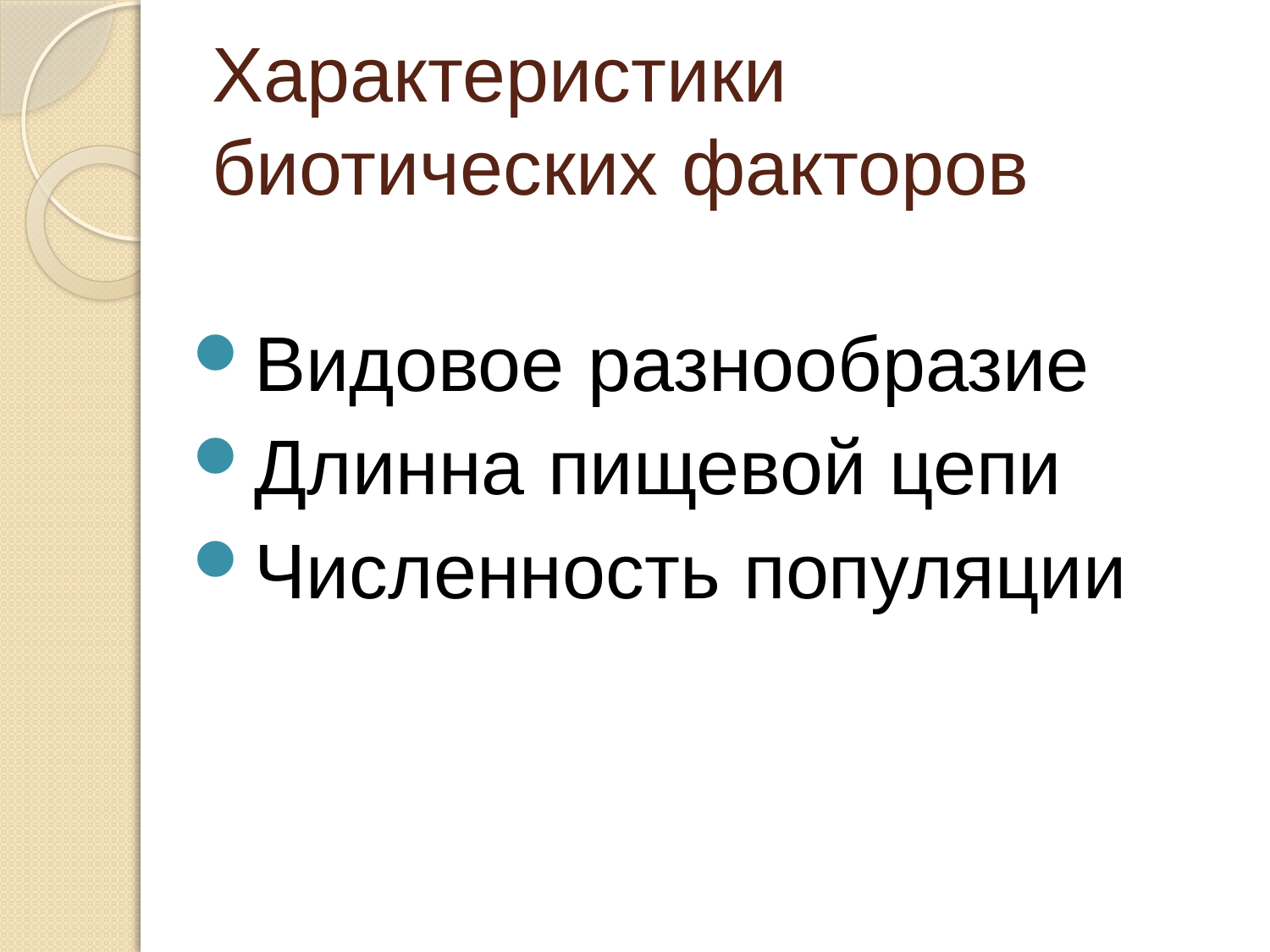

# Характеристики биотических факторов
Видовое разнообразие
Длинна пищевой цепи
Численность популяции